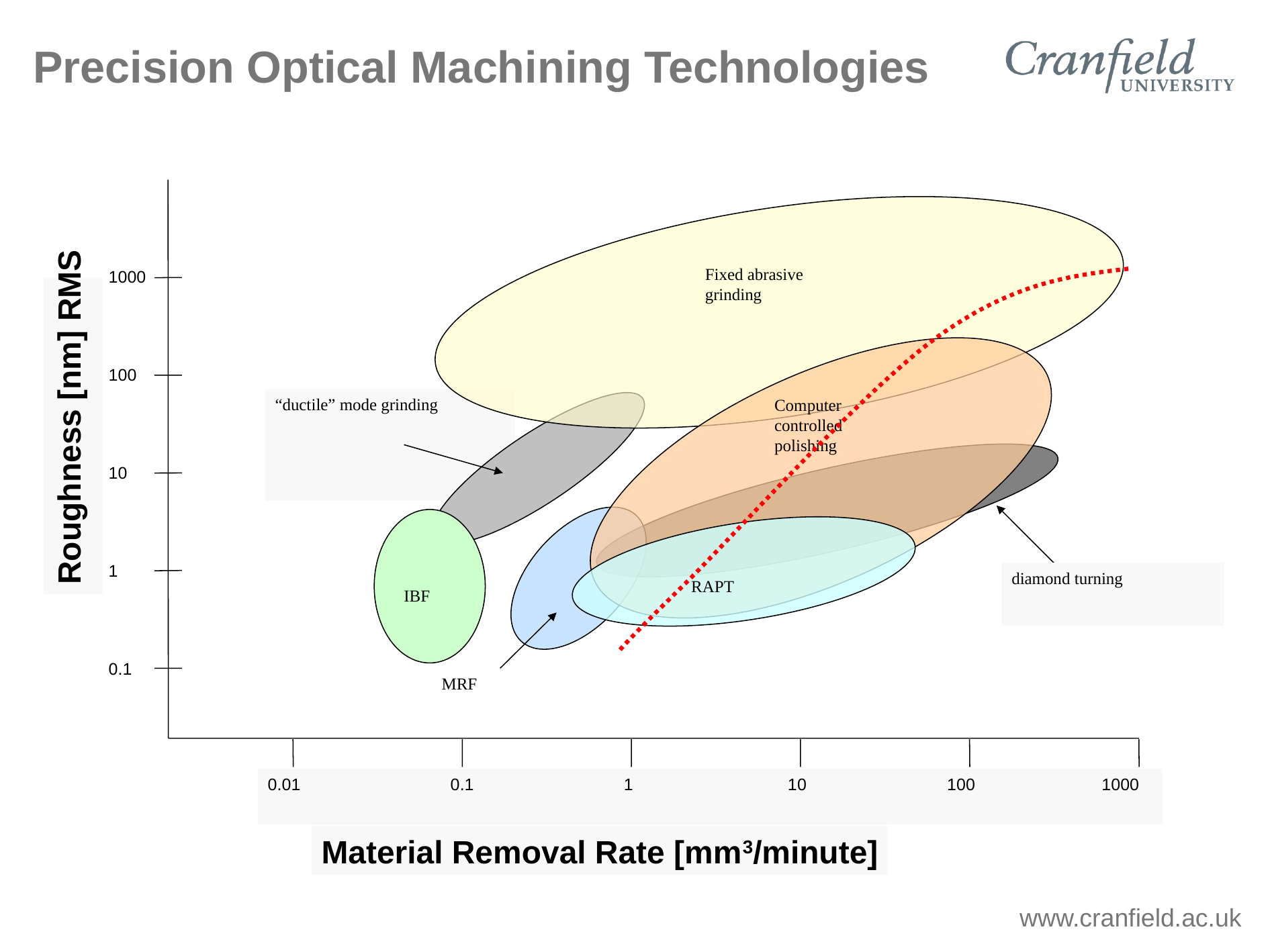

# Precision Optical Machining Technologies

Fixed abrasive
grinding
1000

100

10

1

0.1

“ductile” mode grinding
Computer
controlled
polishing

diamond turning

RAPT
IBF

MRF

0.01                                0.1                                1                                 10                              100                           1000
Roughness [nm] RMS
Material Removal Rate [mm3/minute]